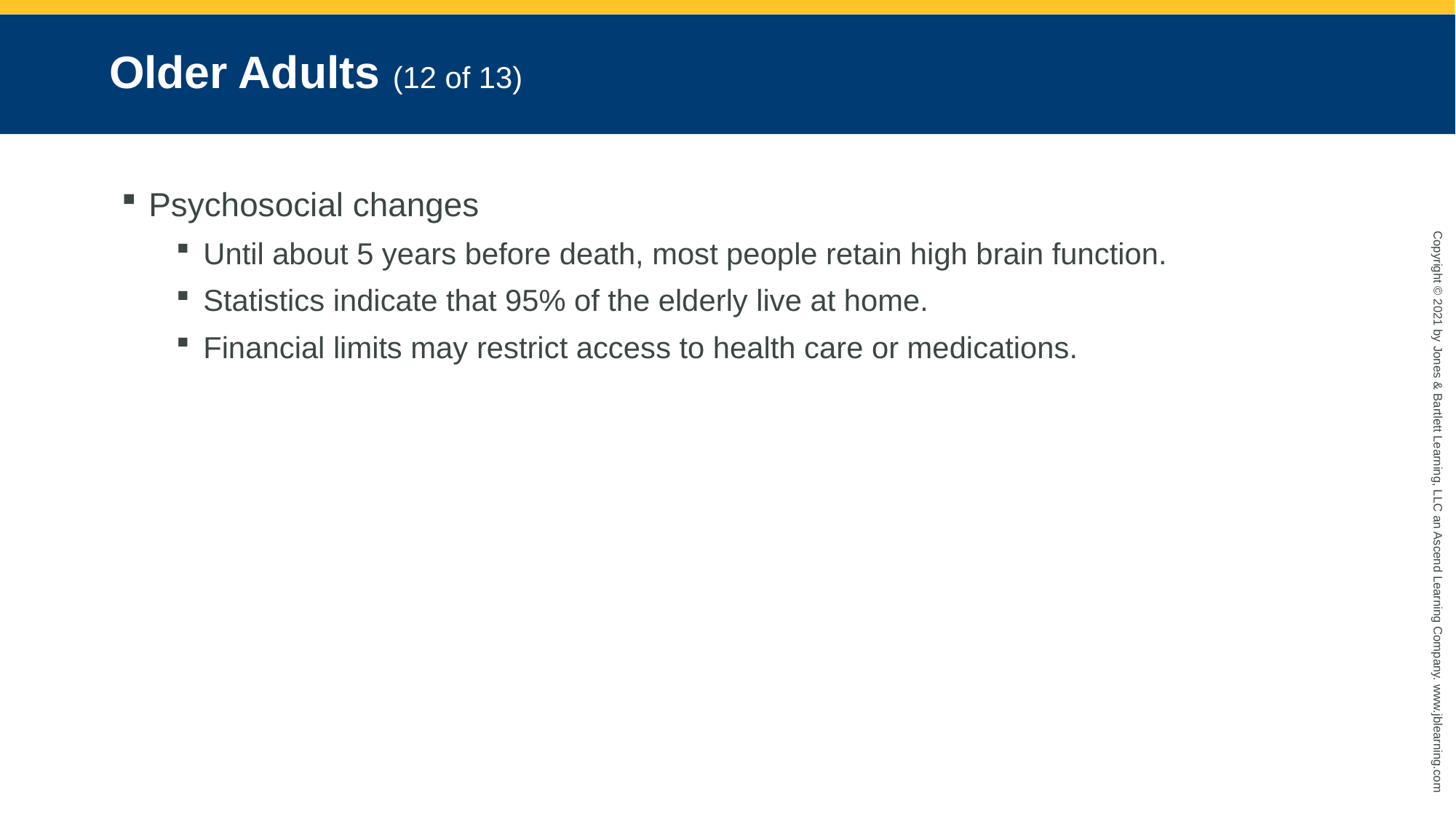

# Older Adults (12 of 13)
Psychosocial changes
Until about 5 years before death, most people retain high brain function.
Statistics indicate that 95% of the elderly live at home.
Financial limits may restrict access to health care or medications.